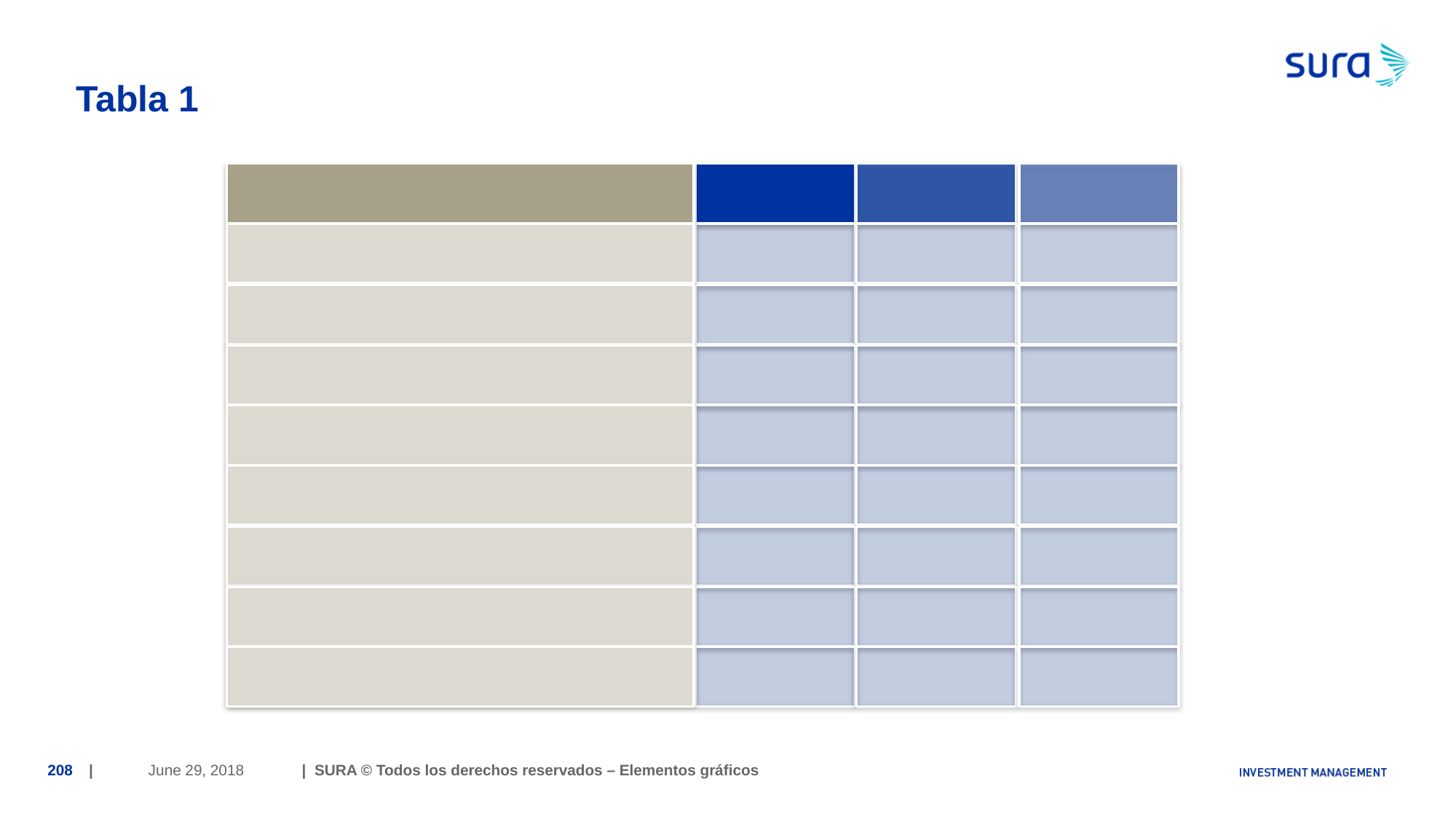

# Tabla 1

June 29, 2018
208
|                                                  |  SURA © Todos los derechos reservados – Elementos gráficos